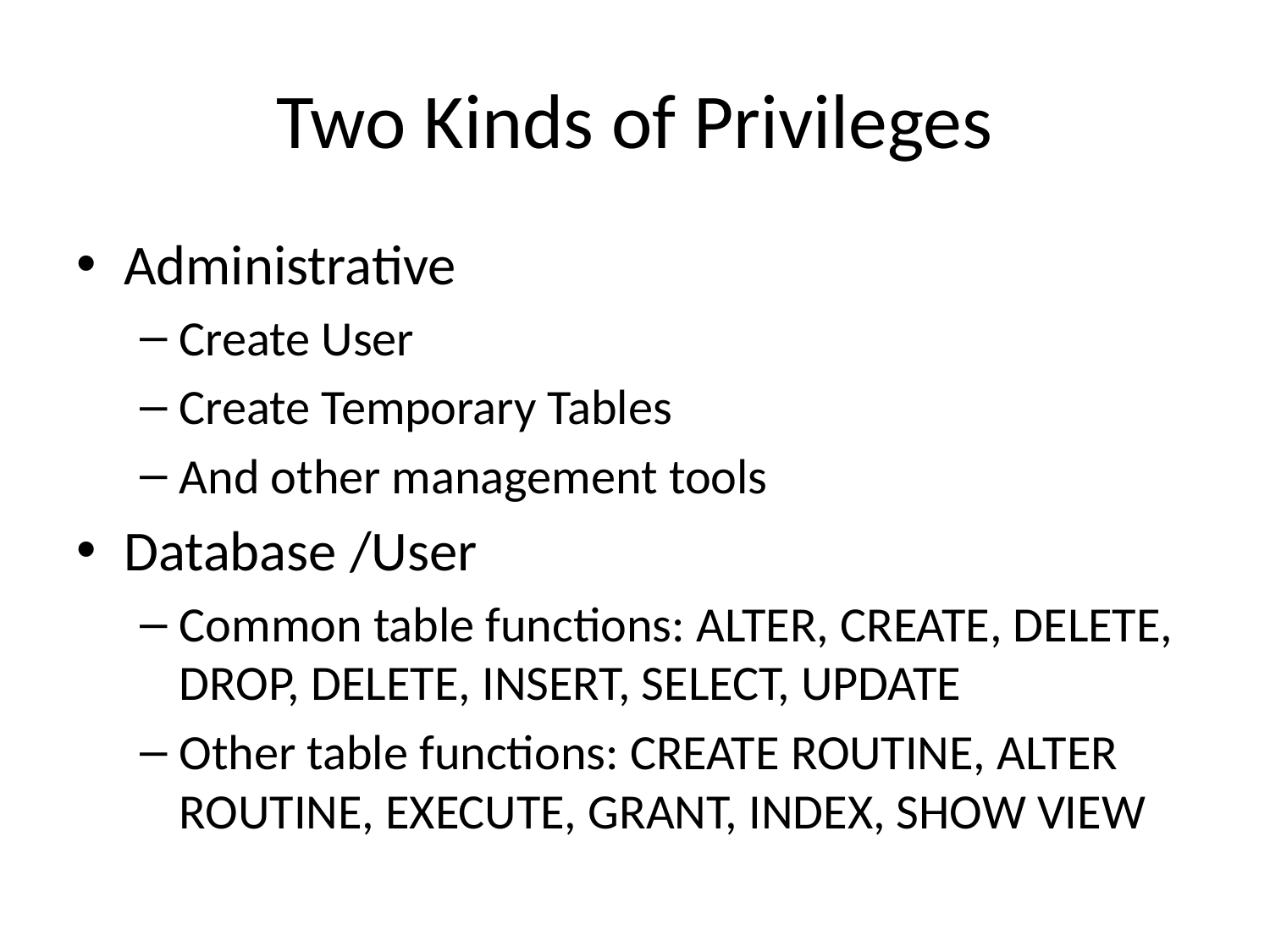

# Two Kinds of Privileges
Administrative
Create User
Create Temporary Tables
And other management tools
Database /User
Common table functions: ALTER, CREATE, DELETE, DROP, DELETE, INSERT, SELECT, UPDATE
Other table functions: CREATE ROUTINE, ALTER ROUTINE, EXECUTE, GRANT, INDEX, SHOW VIEW